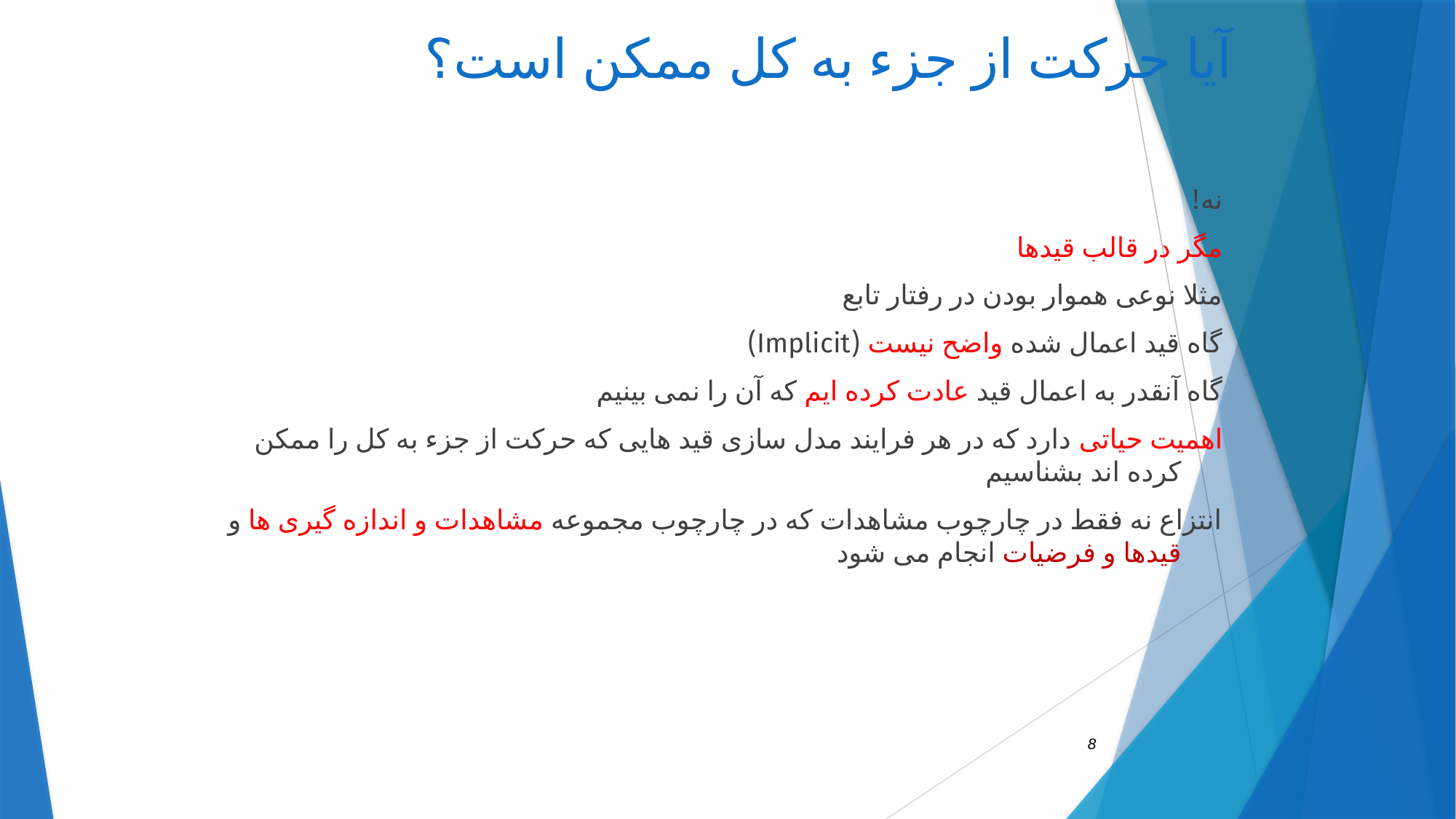

# آیا حرکت از جزء به کل ممکن است؟
نه!
مگر در قالب قیدها
مثلا نوعی هموار بودن در رفتار تابع
گاه قید اعمال شده واضح نیست (Implicit)
گاه آنقدر به اعمال قید عادت کرده ایم که آن را نمی بینیم
اهمیت حیاتی دارد که در هر فرایند مدل سازی قید هایی که حرکت از جزء به کل را ممکن کرده اند بشناسیم
انتزاع نه فقط در چارچوب مشاهدات که در چارچوب مجموعه مشاهدات و اندازه گیری ها و قیدها و فرضیات انجام می شود

8